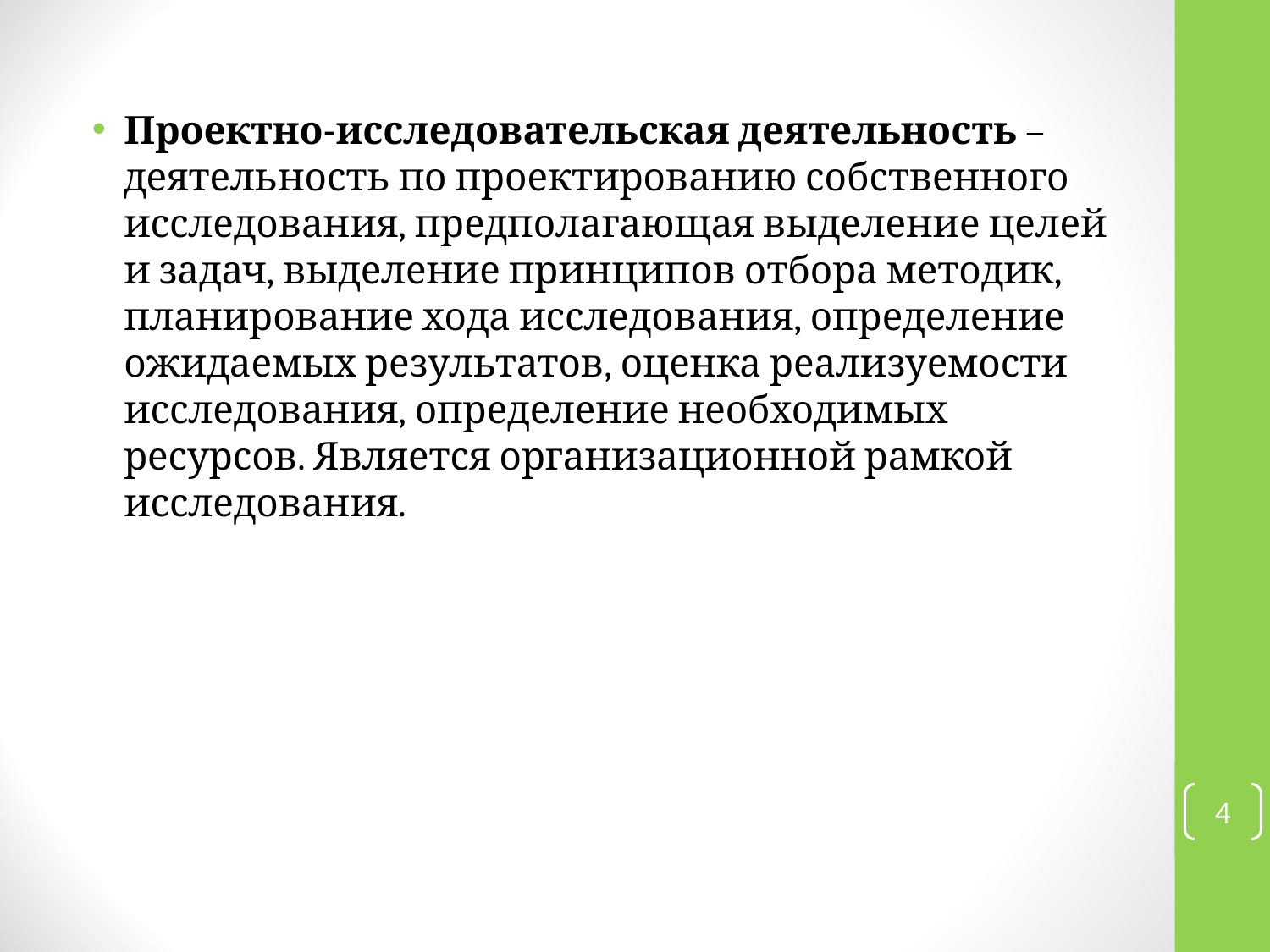

Проектно-исследовательская деятельность – деятельность по проектированию собственного исследования, предполагающая выделение целей и задач, выделение принципов отбора методик, планирование хода исследования, определение ожидаемых результатов, оценка реализуемости исследования, определение необходимых ресурсов. Является организационной рамкой исследования.

4